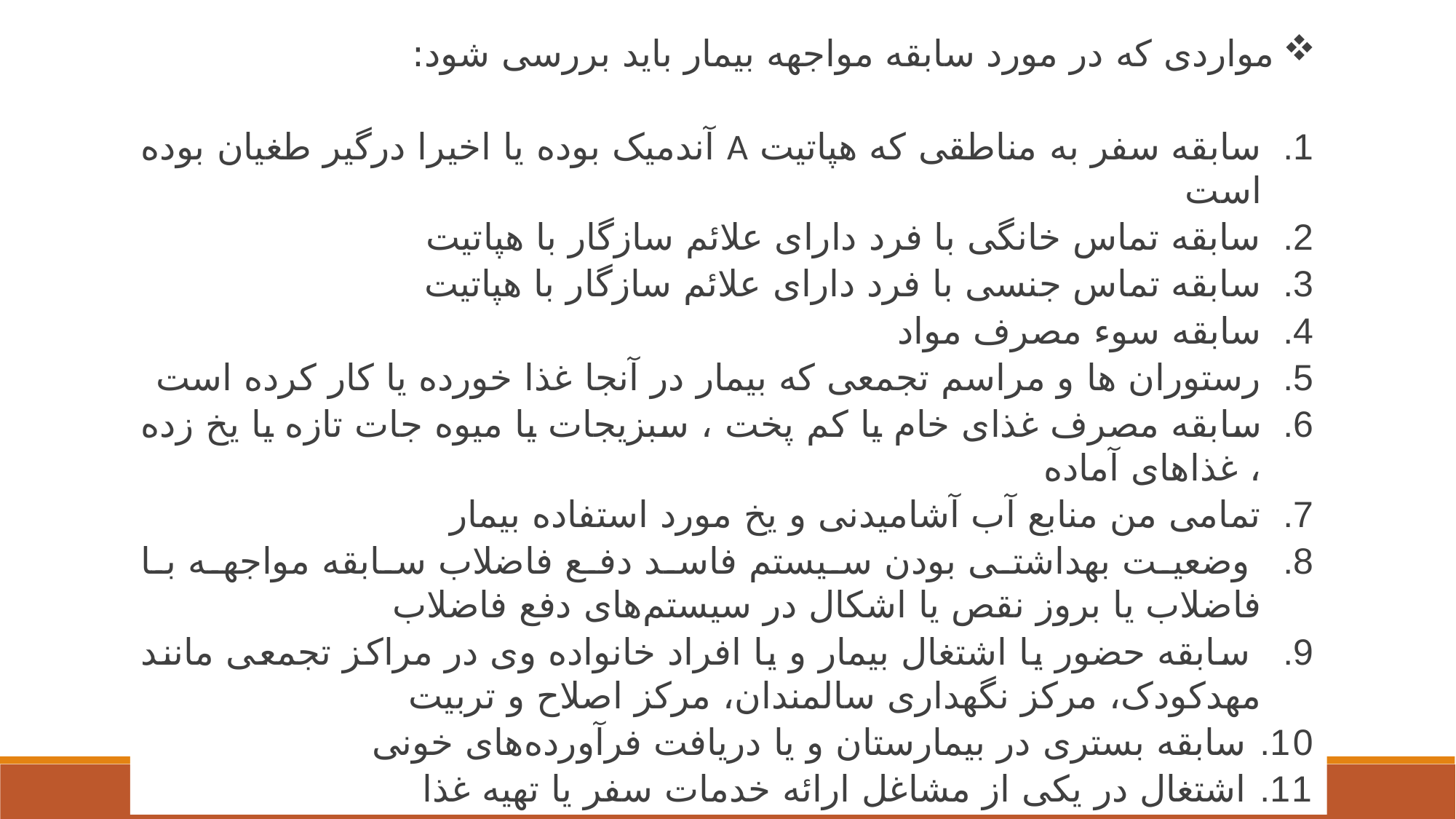

مواردی که در مورد سابقه مواجهه بیمار باید بررسی شود:

سابقه سفر به مناطقی که هپاتیت A آندمیک بوده یا اخیرا درگیر طغیان بوده است
سابقه تماس خانگی با فرد دارای علائم سازگار با هپاتیت
سابقه تماس جنسی با فرد دارای علائم سازگار با هپاتیت
سابقه سوء مصرف مواد
رستوران ها و مراسم تجمعی که بیمار در آنجا غذا خورده یا کار کرده است
سابقه مصرف غذای خام یا کم پخت ، سبزیجات یا میوه جات تازه یا یخ زده ، غذاهای آماده
تمامی من منابع آب آشامیدنی و یخ مورد استفاده بیمار
 وضعیت بهداشتی بودن سیستم فاسد دفع فاضلاب سابقه مواجهه با فاضلاب یا بروز نقص یا اشکال در سیستم‌های دفع فاضلاب
 سابقه حضور یا اشتغال بیمار و یا افراد خانواده وی در مراکز تجمعی مانند مهدکودک، مرکز نگهداری سالمندان، مرکز اصلاح و تربیت
 سابقه بستری در بیمارستان و یا دریافت فرآورده‌های خونی
 اشتغال در یکی از مشاغل ارائه خدمات سفر یا تهیه غذا